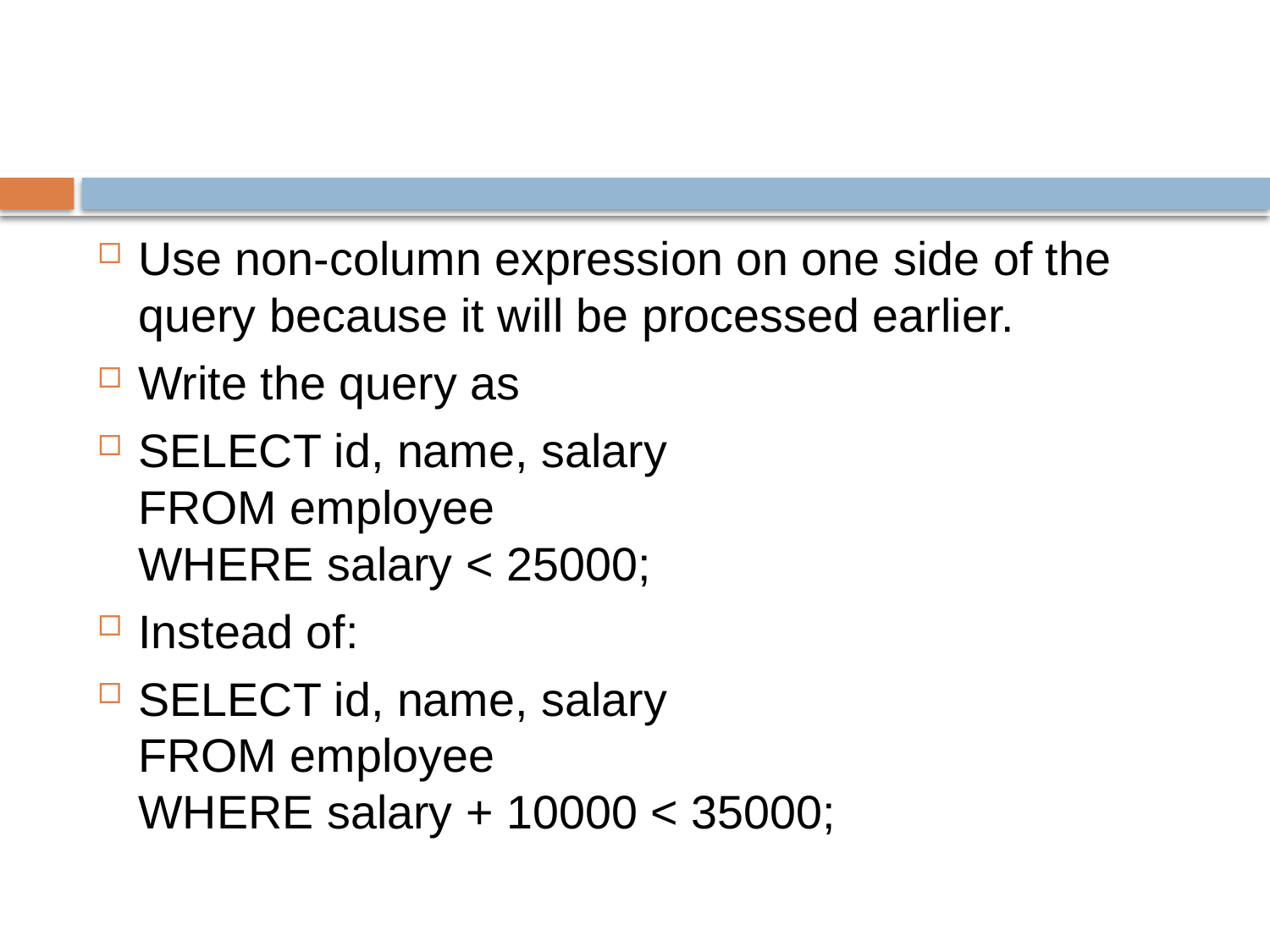

#
Use non-column expression on one side of the query because it will be processed earlier.
Write the query as
SELECT id, name, salary
FROM employee
WHERE salary < 25000;
Instead of:
SELECT id, name, salary
FROM employee
WHERE salary + 10000 < 35000;